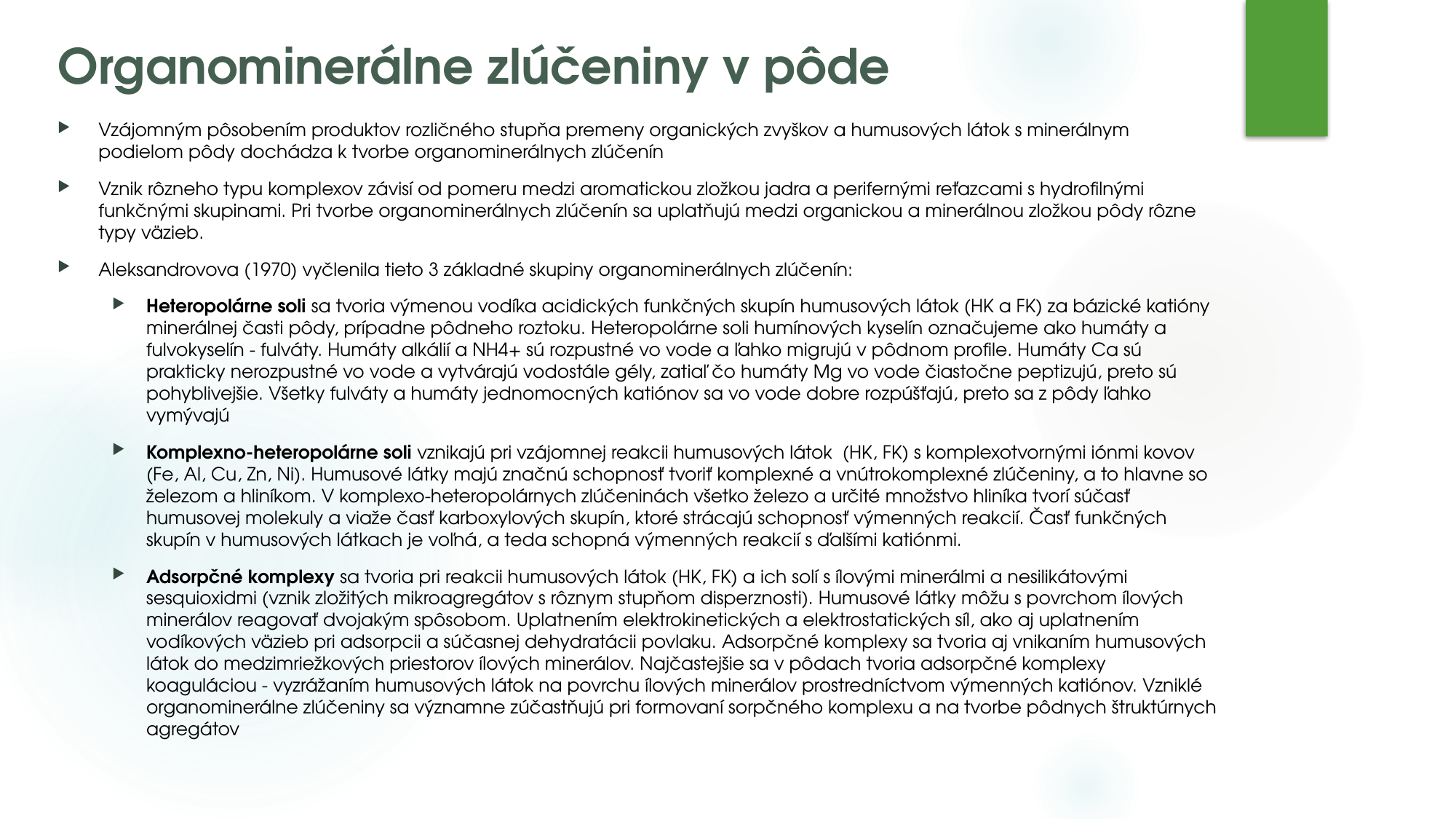

# Organominerálne zlúčeniny v pôde
Vzájomným pôsobením produktov rozličného stupňa premeny organických zvyškov a humusových látok s minerálnym podielom pôdy dochádza k tvorbe organominerálnych zlúčenín
Vznik rôzneho typu komplexov závisí od pomeru medzi aromatickou zložkou jadra a perifernými reťazcami s hydrofilnými funkčnými skupinami. Pri tvorbe organominerálnych zlúčenín sa uplatňujú medzi organickou a minerálnou zložkou pôdy rôzne typy väzieb.
Aleksandrovova (1970) vyčlenila tieto 3 základné skupiny organominerálnych zlúčenín:
Heteropolárne soli sa tvoria výmenou vodíka acidických funkčných skupín humusových látok (HK a FK) za bázické katióny minerálnej časti pôdy, prípadne pôdneho roztoku. Heteropolárne soli humínových kyselín označujeme ako humáty a fulvokyselín - fulváty. Humáty alkálií a NH4+ sú rozpustné vo vode a ľahko migrujú v pôdnom profile. Humáty Ca sú prakticky nerozpustné vo vode a vytvárajú vodostále gély, zatiaľ čo humáty Mg vo vode čiastočne peptizujú, preto sú pohyblivejšie. Všetky fulváty a humáty jednomocných katiónov sa vo vode dobre rozpúšťajú, preto sa z pôdy ľahko vymývajú
Komplexno-heteropolárne soli vznikajú pri vzájomnej reakcii humusových látok  (HK, FK) s komplexotvornými iónmi kovov (Fe, Al, Cu, Zn, Ni). Humusové látky majú značnú schopnosť tvoriť komplexné a vnútrokomplexné zlúčeniny, a to hlavne so železom a hliníkom. V komplexo-heteropolárnych zlúčeninách všetko železo a určité množstvo hliníka tvorí súčasť humusovej molekuly a viaže časť karboxylových skupín, ktoré strácajú schopnosť výmenných reakcií. Časť funkčných skupín v humusových látkach je voľná, a teda schopná výmenných reakcií s ďalšími katiónmi.
Adsorpčné komplexy sa tvoria pri reakcii humusových látok (HK, FK) a ich solí s ílovými minerálmi a nesilikátovými sesquioxidmi (vznik zložitých mikroagregátov s rôznym stupňom disperznosti). Humusové látky môžu s povrchom ílových minerálov reagovať dvojakým spôsobom. Uplatnením elektrokinetických a elektrostatických síl, ako aj uplatnením vodíkových väzieb pri adsorpcii a súčasnej dehydratácii povlaku. Adsorpčné komplexy sa tvoria aj vnikaním humusových látok do medzimriežkových priestorov ílových minerálov. Najčastejšie sa v pôdach tvoria adsorpčné komplexy koaguláciou - vyzrážaním humusových látok na povrchu ílových minerálov prostredníctvom výmenných katiónov. Vzniklé organominerálne zlúčeniny sa významne zúčastňujú pri formovaní sorpčného komplexu a na tvorbe pôdnych štruktúrnych agregátov